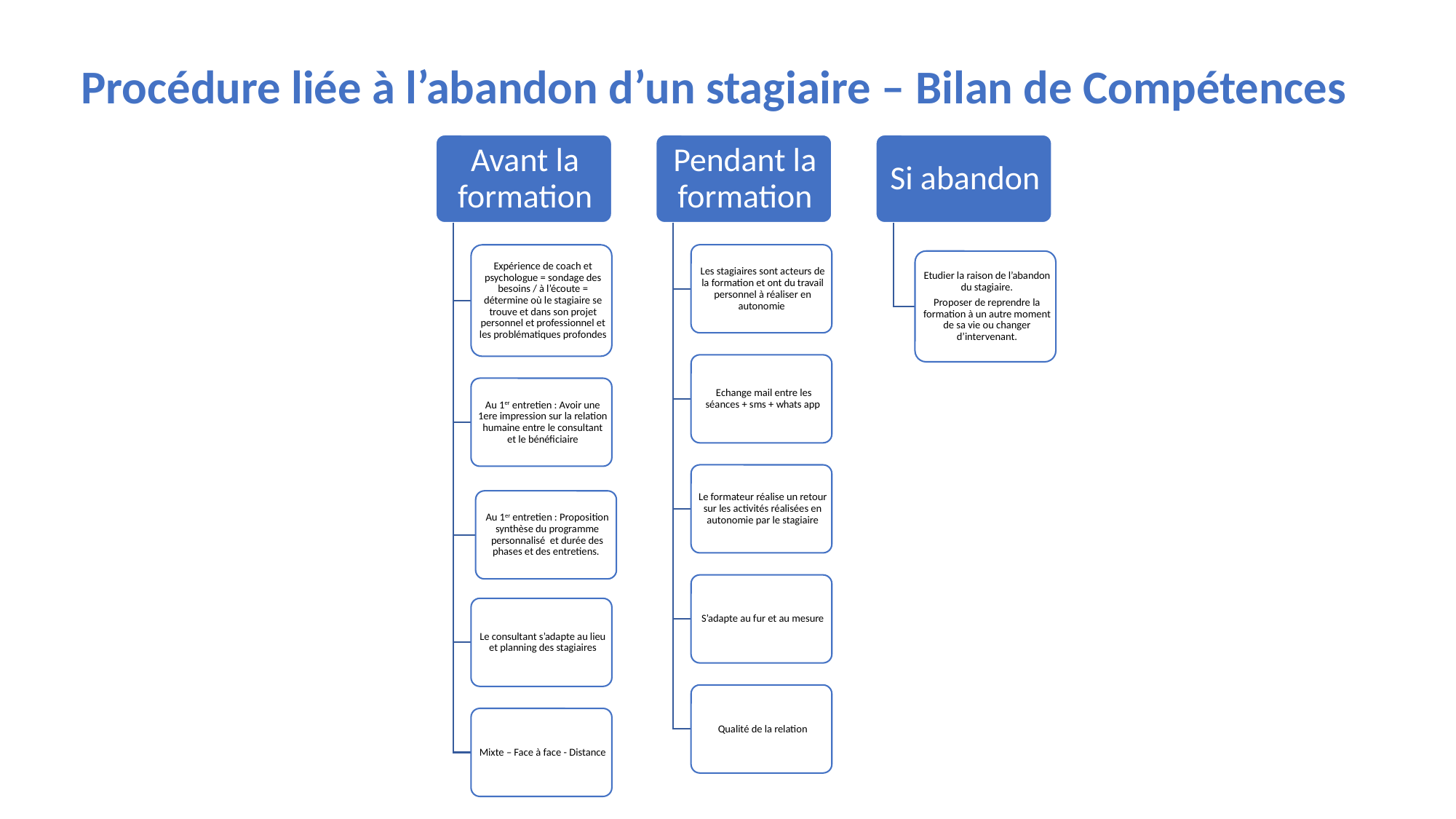

Procédure liée à l’abandon d’un stagiaire – Bilan de Compétences
Avant la formation
Expérience de coach et psychologue = sondage des besoins / à l’écoute = détermine où le stagiaire se trouve et dans son projet personnel et professionnel et les problématiques profondes
Au 1er entretien : Avoir une 1ere impression sur la relation humaine entre le consultant et le bénéficiaire
Au 1er entretien : Proposition synthèse du programme personnalisé  et durée des phases et des entretiens.
Le consultant s’adapte au lieu et planning des stagiaires
Mixte – Face à face - Distance
Pendant la formation
Les stagiaires sont acteurs de la formation et ont du travail personnel à réaliser en autonomie
 Echange mail entre les séances + sms + whats app
Le formateur réalise un retour sur les activités réalisées en autonomie par le stagiaire
S’adapte au fur et au mesure
Qualité de la relation
Si abandon
Etudier la raison de l’abandon du stagiaire.
Proposer de reprendre la formation à un autre moment de sa vie ou changer d’intervenant.